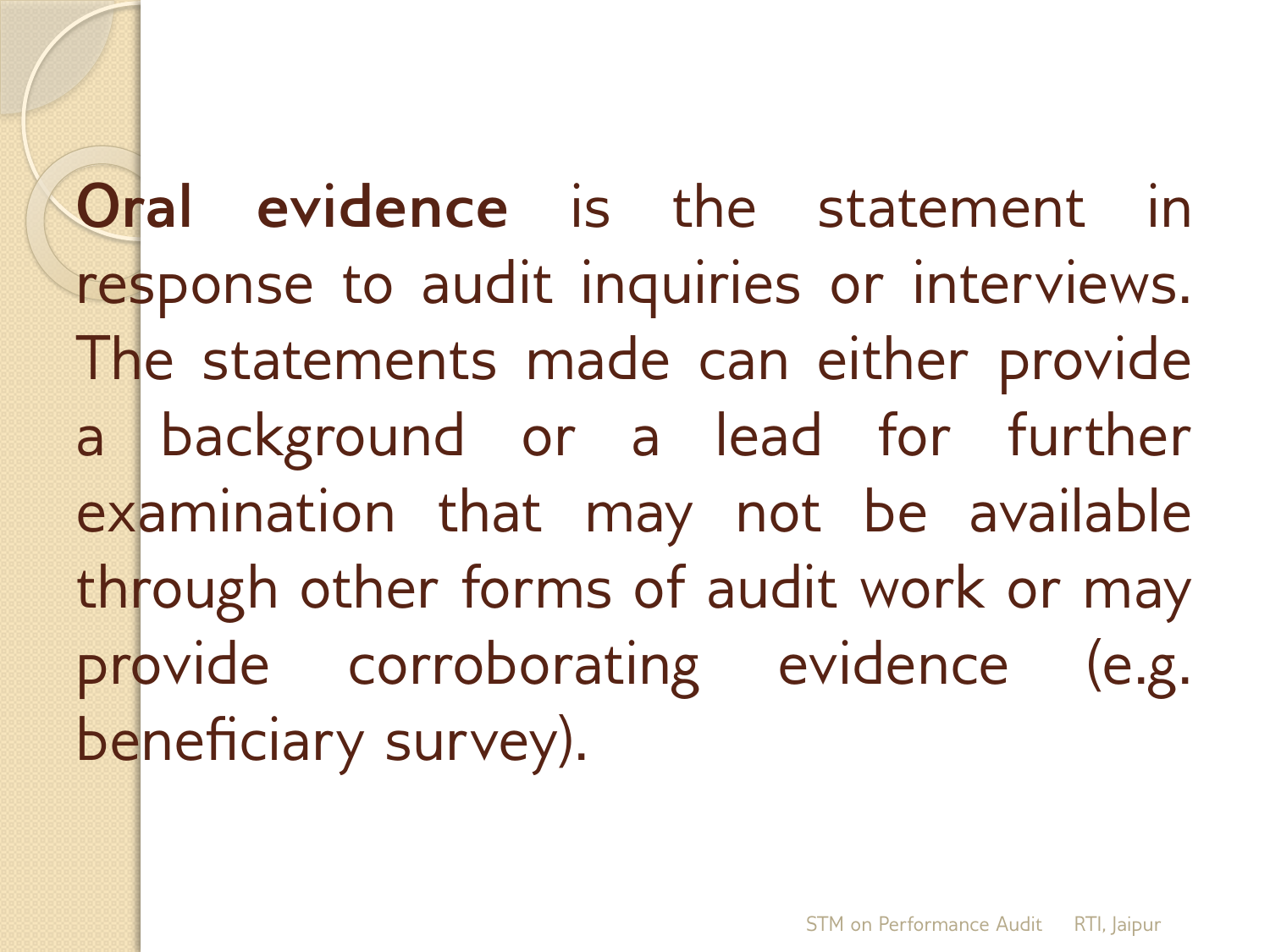

# Oral evidence is the statement in response to audit inquiries or interviews. The statements made can either provide a background or a lead for further examination that may not be available through other forms of audit work or may provide corroborating evidence (e.g. beneficiary survey).
STM on Performance Audit     RTI, Jaipur